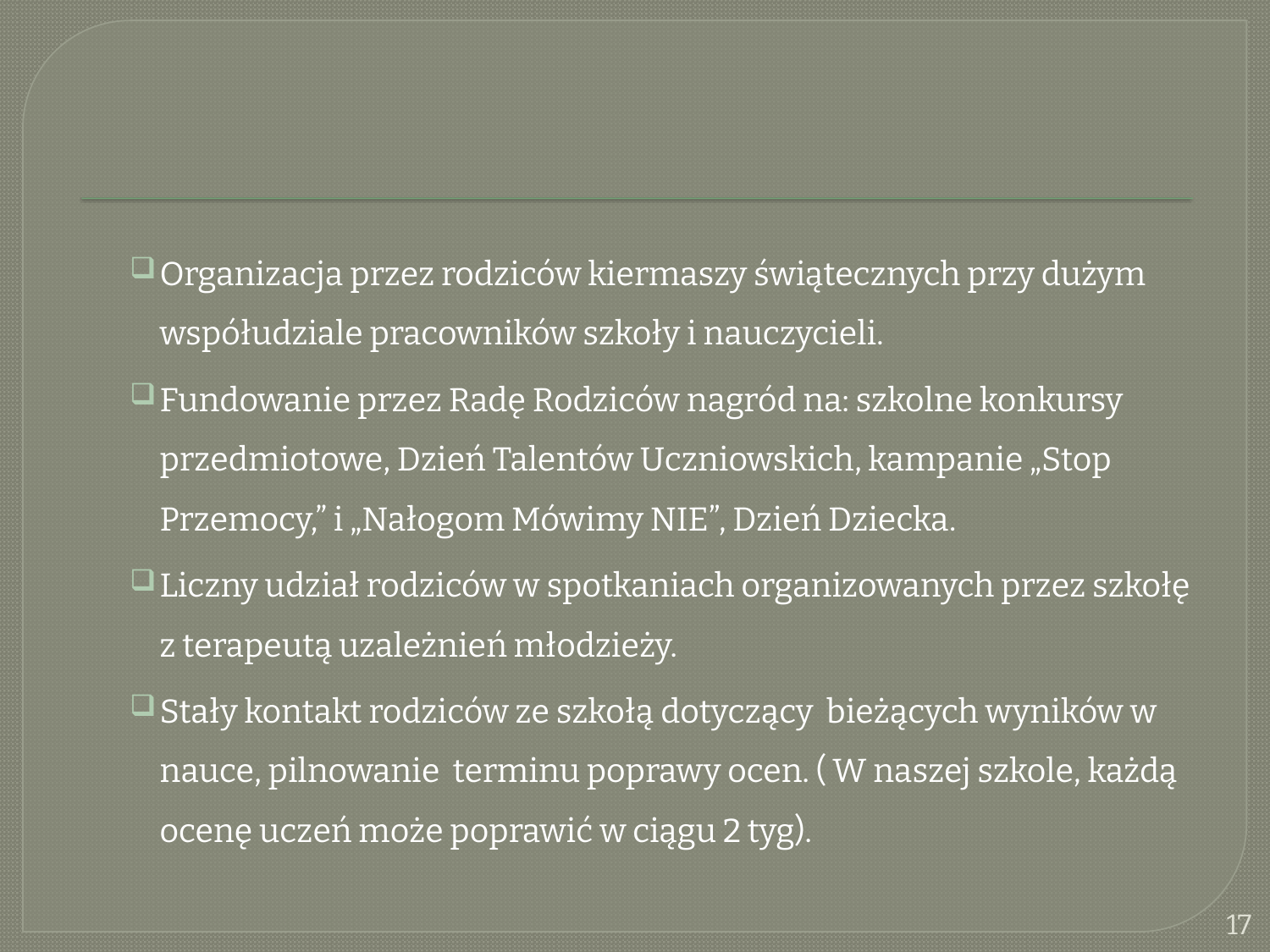

Organizacja przez rodziców kiermaszy świątecznych przy dużym współudziale pracowników szkoły i nauczycieli.
Fundowanie przez Radę Rodziców nagród na: szkolne konkursy przedmiotowe, Dzień Talentów Uczniowskich, kampanie „Stop Przemocy,” i „Nałogom Mówimy NIE”, Dzień Dziecka.
Liczny udział rodziców w spotkaniach organizowanych przez szkołę z terapeutą uzależnień młodzieży.
Stały kontakt rodziców ze szkołą dotyczący  bieżących wyników w nauce, pilnowanie  terminu poprawy ocen. ( W naszej szkole, każdą ocenę uczeń może poprawić w ciągu 2 tyg).

17